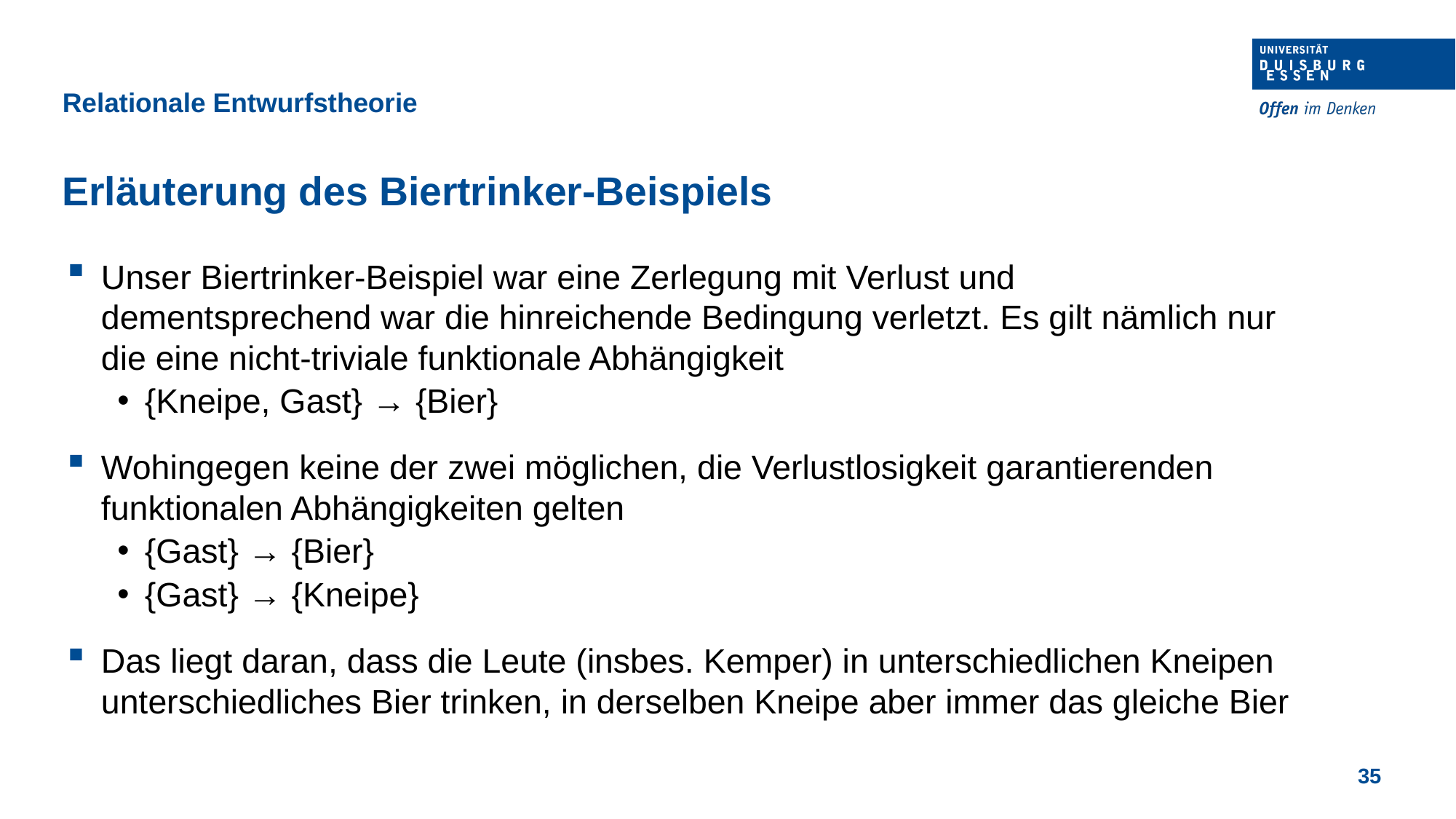

Relationale Entwurfstheorie
Erläuterung des Biertrinker-Beispiels
Unser Biertrinker-Beispiel war eine Zerlegung mit Verlust und dementsprechend war die hinreichende Bedingung verletzt. Es gilt nämlich nur die eine nicht-triviale funktionale Abhängigkeit
{Kneipe, Gast} → {Bier}
Wohingegen keine der zwei möglichen, die Verlustlosigkeit garantierenden funktionalen Abhängigkeiten gelten
{Gast} → {Bier}
{Gast} → {Kneipe}
Das liegt daran, dass die Leute (insbes. Kemper) in unterschiedlichen Kneipen unterschiedliches Bier trinken, in derselben Kneipe aber immer das gleiche Bier
35